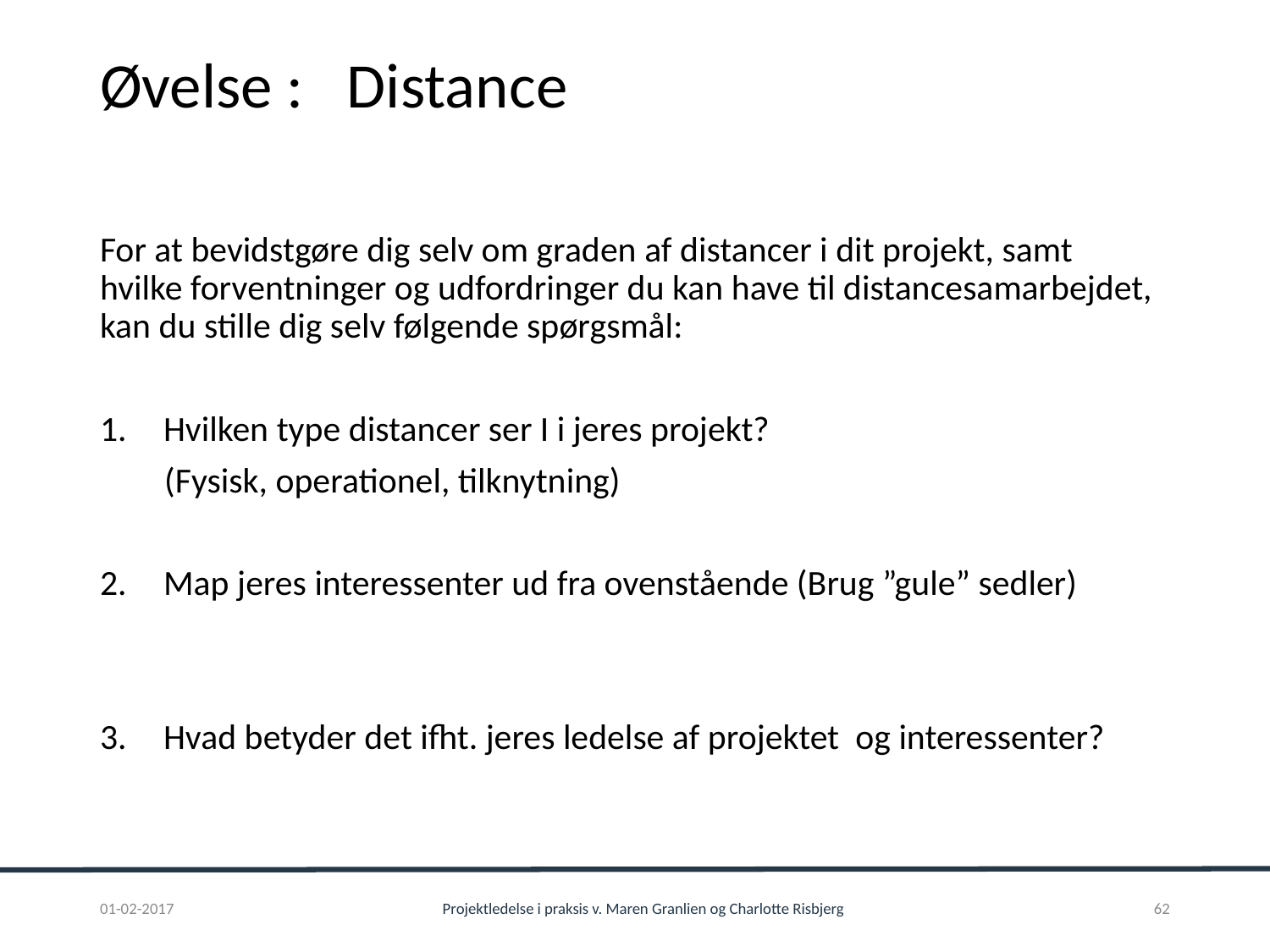

# Øvelse :   Distance
For at bevidstgøre dig selv om graden af distancer i dit projekt, samt  hvilke forventninger og udfordringer du kan have til distancesamarbejdet, kan du stille dig selv følgende spørgsmål:

Hvilken type distancer ser I i jeres projekt?
        (Fysisk, operationel, tilknytning)

Map jeres interessenter ud fra ovenstående (Brug ”gule” sedler)

Hvad betyder det ifht. jeres ledelse af projektet  og interessenter?

01-02-2017
Projektledelse i praksis v. Maren Granlien og Charlotte Risbjerg
62